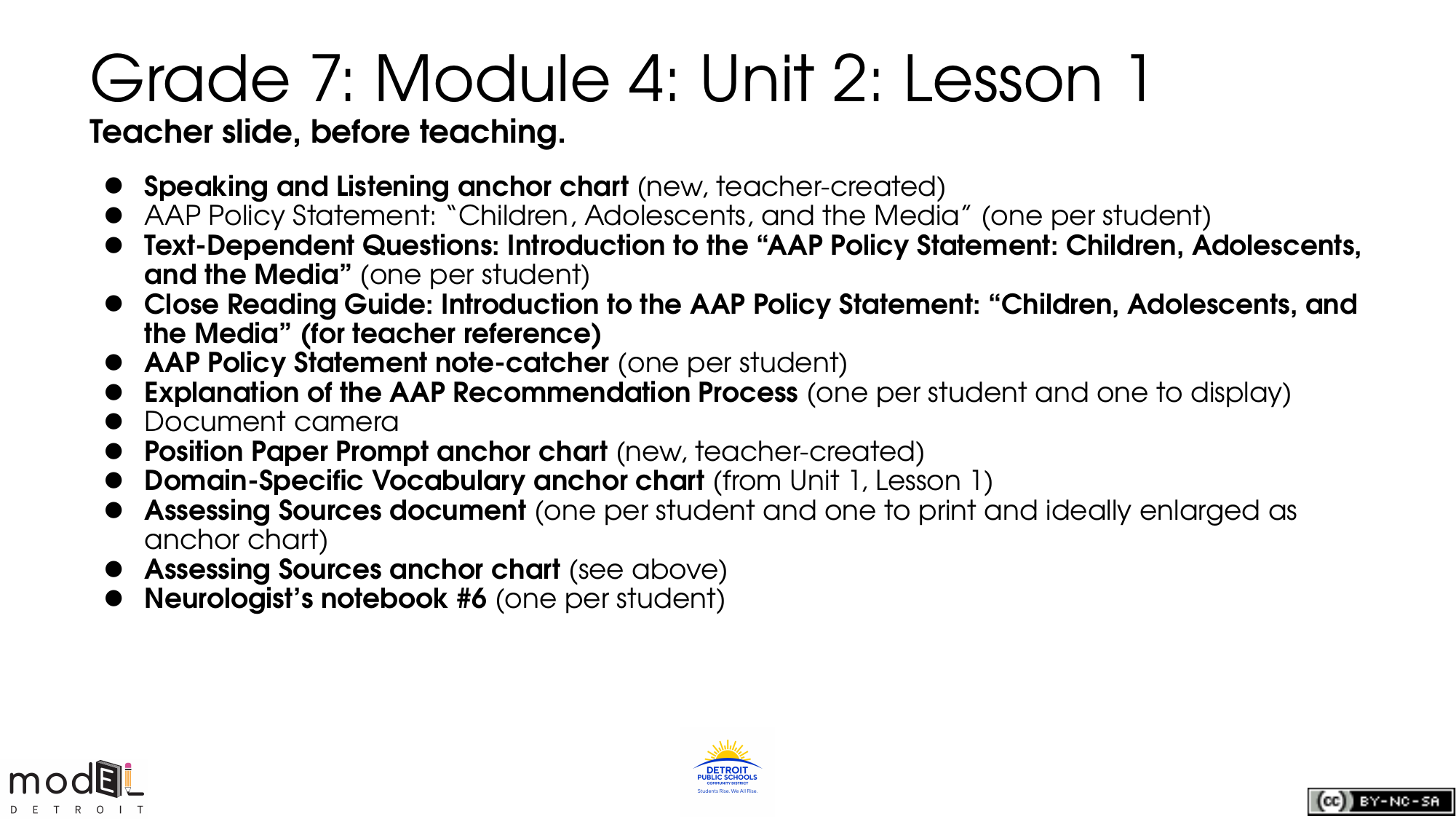

# Grade 7: Module 4: Unit 2: Lesson 1
Teacher slide, before teaching.
Speaking and Listening anchor chart (new, teacher-created)
AAP Policy Statement: “Children, Adolescents, and the Media” (one per student)
Text-Dependent Questions: Introduction to the “AAP Policy Statement: Children, Adolescents, and the Media” (one per student)
Close Reading Guide: Introduction to the AAP Policy Statement: “Children, Adolescents, and the Media” (for teacher reference)
AAP Policy Statement note-catcher (one per student)
Explanation of the AAP Recommendation Process (one per student and one to display)
Document camera
Position Paper Prompt anchor chart (new, teacher-created)
Domain-Specific Vocabulary anchor chart (from Unit 1, Lesson 1)
Assessing Sources document (one per student and one to print and ideally enlarged as anchor chart)
Assessing Sources anchor chart (see above)
Neurologist’s notebook #6 (one per student)